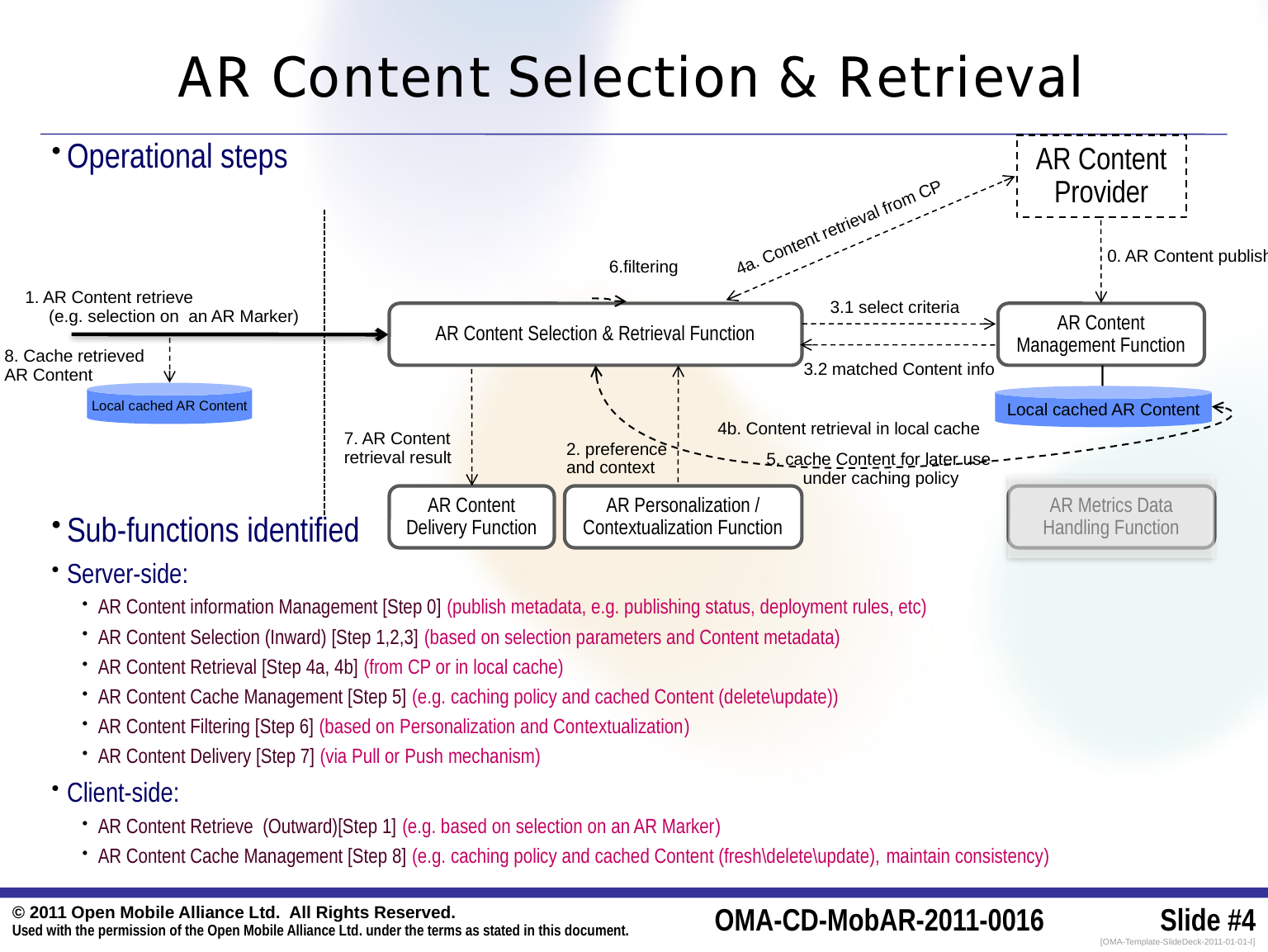

# AR Content Selection & Retrieval
Operational steps

Sub-functions identified
Server-side:
AR Content information Management [Step 0] (publish metadata, e.g. publishing status, deployment rules, etc)
AR Content Selection (Inward) [Step 1,2,3] (based on selection parameters and Content metadata)
AR Content Retrieval [Step 4a, 4b] (from CP or in local cache)
AR Content Cache Management [Step 5] (e.g. caching policy and cached Content (delete\update))
AR Content Filtering [Step 6] (based on Personalization and Contextualization)
AR Content Delivery [Step 7] (via Pull or Push mechanism)
Client-side:
AR Content Retrieve  (Outward)[Step 1] (e.g. based on selection on an AR Marker)
AR Content Cache Management [Step 8] (e.g. caching policy and cached Content (fresh\delete\update), maintain consistency)

AR Content Provider
4a. Content retrieval from CP
0. AR Content publish
6.filtering
1. AR Content retrieve
     (e.g. selection on  an AR Marker)
3.1 select criteria
AR Content Selection & Retrieval Function
AR Content Management Function
8. Cache retrieved
AR Content
3.2 matched Content info
Local cached AR Content
Local cached AR Content
4b. Content retrieval in local cache
7. AR Content
retrieval result
2. preference
and context
5. cache Content for later use
under caching policy

AR Content Delivery Function
AR Personalization / Contextualization Function
AR Metrics Data Handling Function